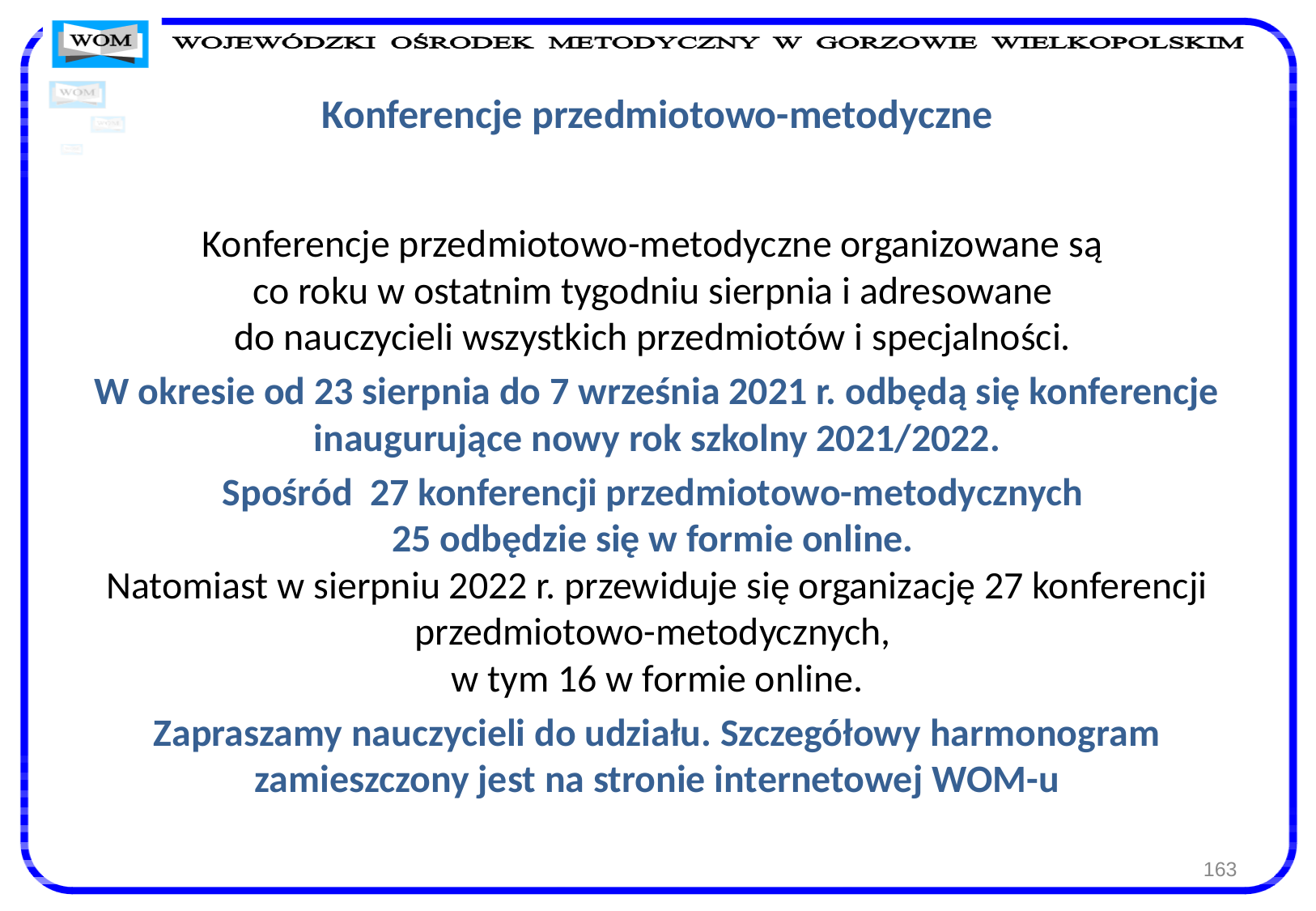

# Konferencje przedmiotowo-metodyczne
Konferencje przedmiotowo-metodyczne organizowane są
co roku w ostatnim tygodniu sierpnia i adresowane
do nauczycieli wszystkich przedmiotów i specjalności.
W okresie od 23 sierpnia do 7 września 2021 r. odbędą się konferencje inaugurujące nowy rok szkolny 2021/2022.
Spośród  27 konferencji przedmiotowo-metodycznych
25 odbędzie się w formie online.
Natomiast w sierpniu 2022 r. przewiduje się organizację 27 konferencji przedmiotowo-metodycznych,
w tym 16 w formie online.
Zapraszamy nauczycieli do udziału. Szczegółowy harmonogram zamieszczony jest na stronie internetowej WOM-u
163